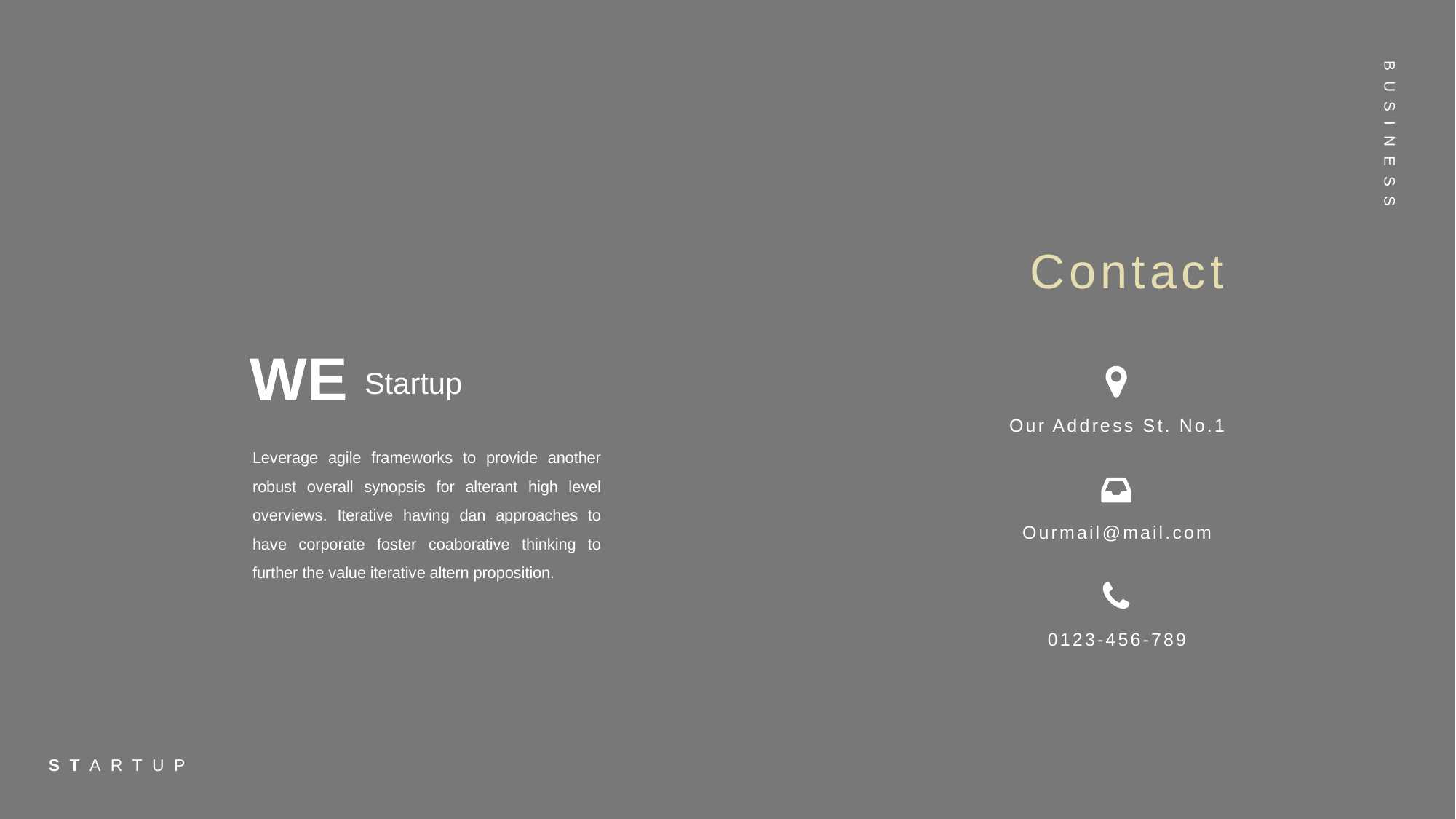

BUSINESS
Contact
WE
Startup

Our Address St. No.1
Leverage agile frameworks to provide another robust overall synopsis for alterant high level overviews. Iterative having dan approaches to have corporate foster coaborative thinking to further the value iterative altern proposition.

Ourmail@mail.com

0123-456-789
STARTUP